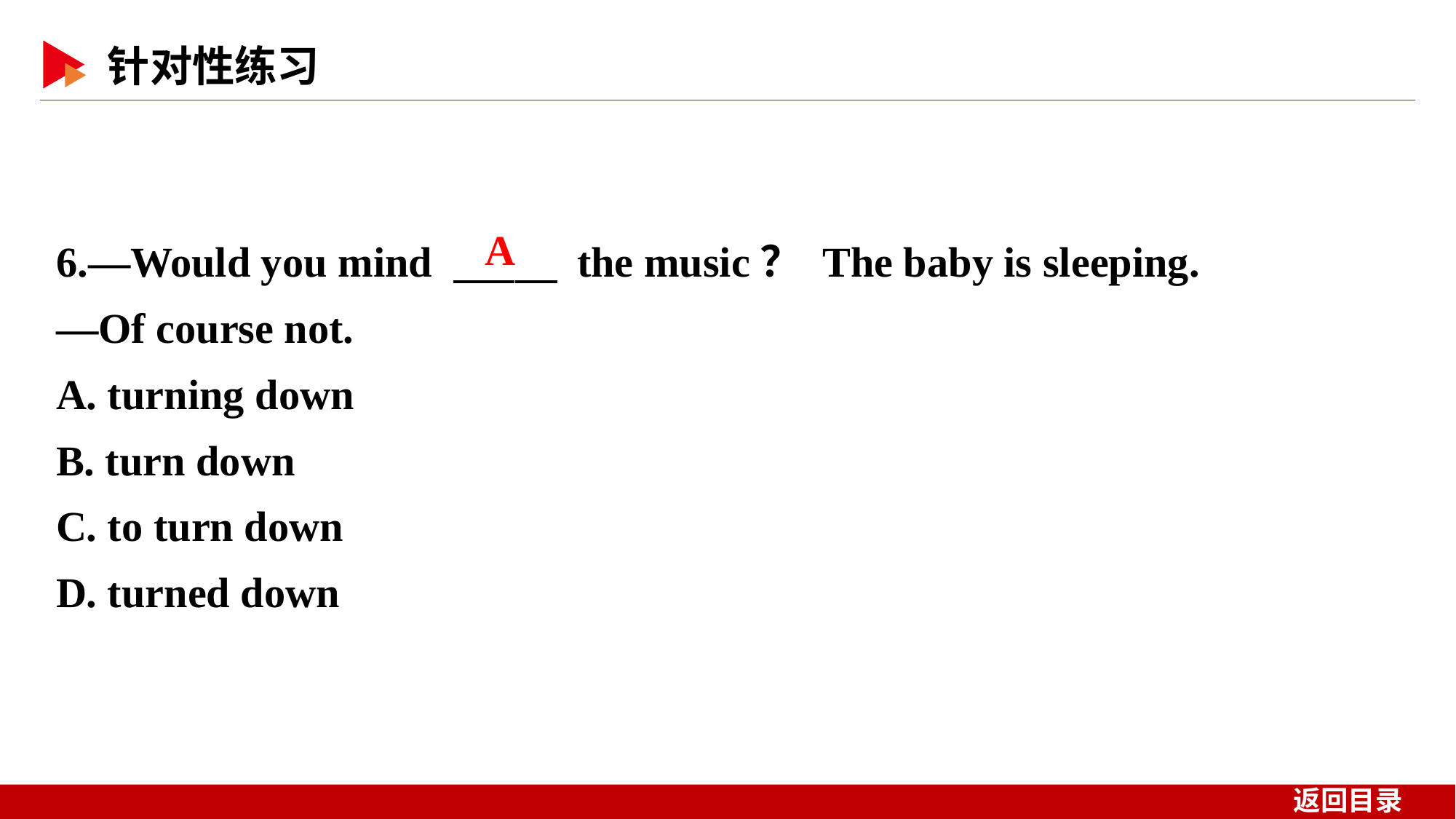

6.—Would you mind 　  　 the music？ The baby is sleeping.
—Of course not.
A. turning down
B. turn down
C. to turn down
D. turned down
A